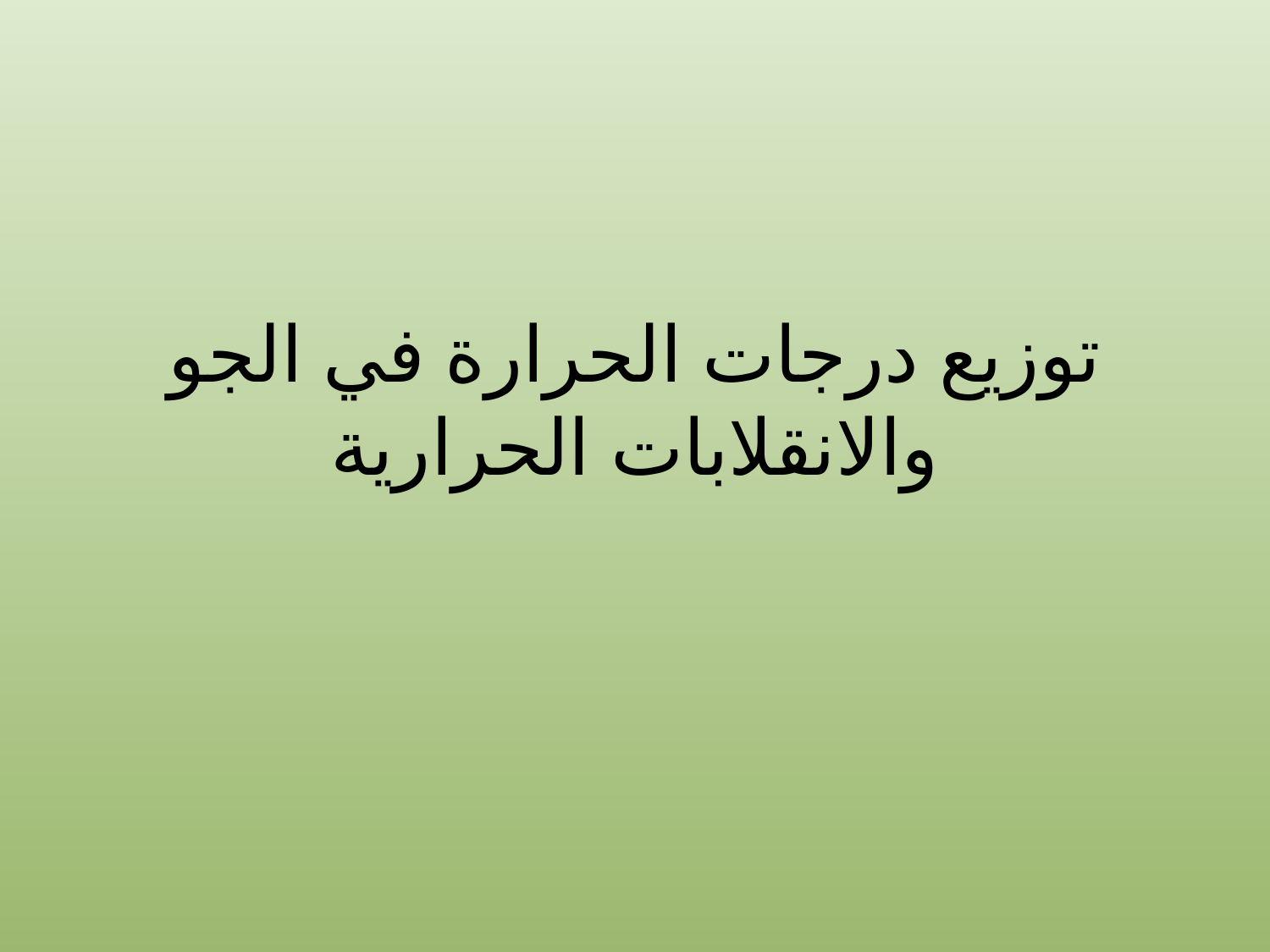

# توزيع درجات الحرارة في الجو والانقلابات الحرارية